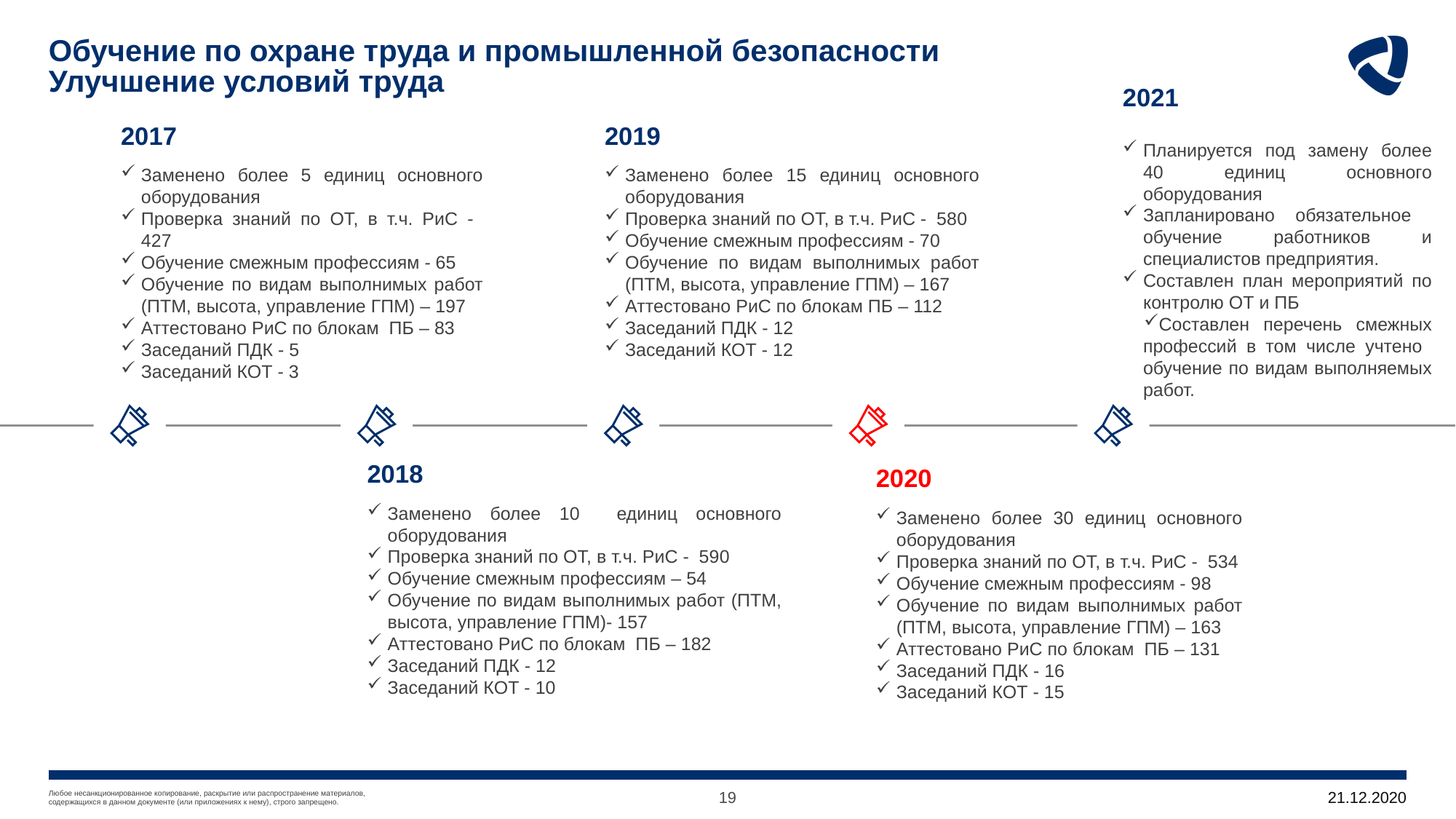

# Обучение по охране труда и промышленной безопасности Улучшение условий труда
2021

Планируется под замену более 40 единиц основного оборудования
Запланировано обязательное  обучение работников и специалистов предприятия.
Составлен план мероприятий по контролю ОТ и ПБ
Составлен перечень смежных профессий в том числе учтено  обучение по видам выполняемых работ.
2017

Заменено более 5 единиц основного оборудования
Проверка знаний по ОТ, в т.ч. РиС -  427
Обучение смежным профессиям - 65
Обучение по видам выполнимых работ (ПТМ, высота, управление ГПМ) – 197
Аттестовано РиС по блокам  ПБ – 83
Заседаний ПДК - 5
Заседаний КОТ - 3
2019

Заменено более 15 единиц основного оборудования
Проверка знаний по ОТ, в т.ч. РиС -  580
Обучение смежным профессиям - 70
Обучение по видам выполнимых работ (ПТМ, высота, управление ГПМ) – 167
Аттестовано РиС по блокам ПБ – 112
Заседаний ПДК - 12
Заседаний КОТ - 12

2018

Заменено более 10  единиц основного оборудования
Проверка знаний по ОТ, в т.ч. РиС -  590
Обучение смежным профессиям – 54
Обучение по видам выполнимых работ (ПТМ, высота, управление ГПМ)- 157
Аттестовано РиС по блокам  ПБ – 182
Заседаний ПДК - 12
Заседаний КОТ - 10

2020

Заменено более 30 единиц основного оборудования
Проверка знаний по ОТ, в т.ч. РиС -  534
Обучение смежным профессиям - 98
Обучение по видам выполнимых работ (ПТМ, высота, управление ГПМ) – 163
Аттестовано РиС по блокам  ПБ – 131
Заседаний ПДК - 16
Заседаний КОТ - 15

19
21.12.2020